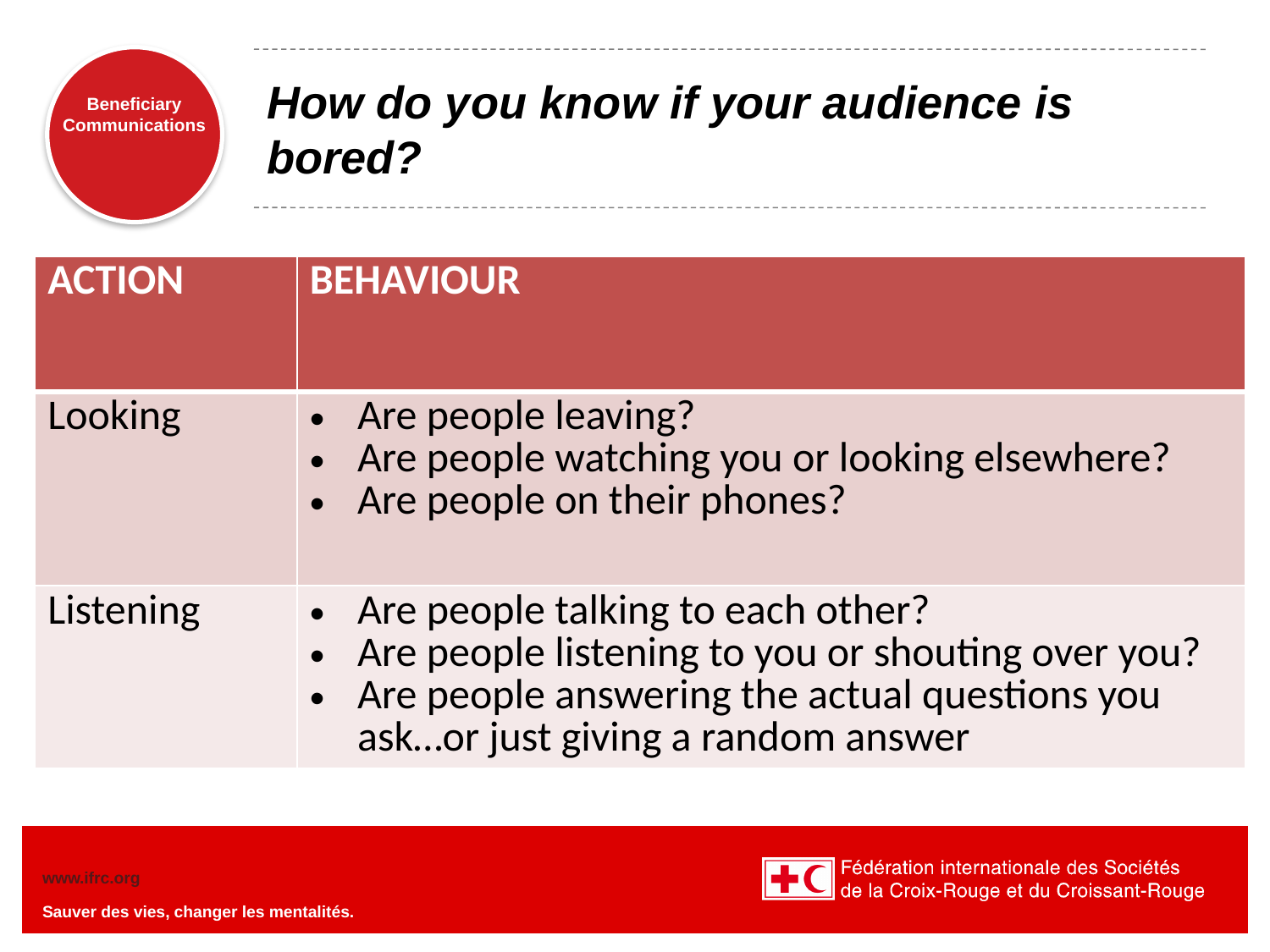

# How do you know if your audience is bored?
| ACTION | BEHAVIOUR |
| --- | --- |
| Looking | Are people leaving? Are people watching you or looking elsewhere? Are people on their phones? |
| Listening | Are people talking to each other? Are people listening to you or shouting over you? Are people answering the actual questions you ask…or just giving a random answer |